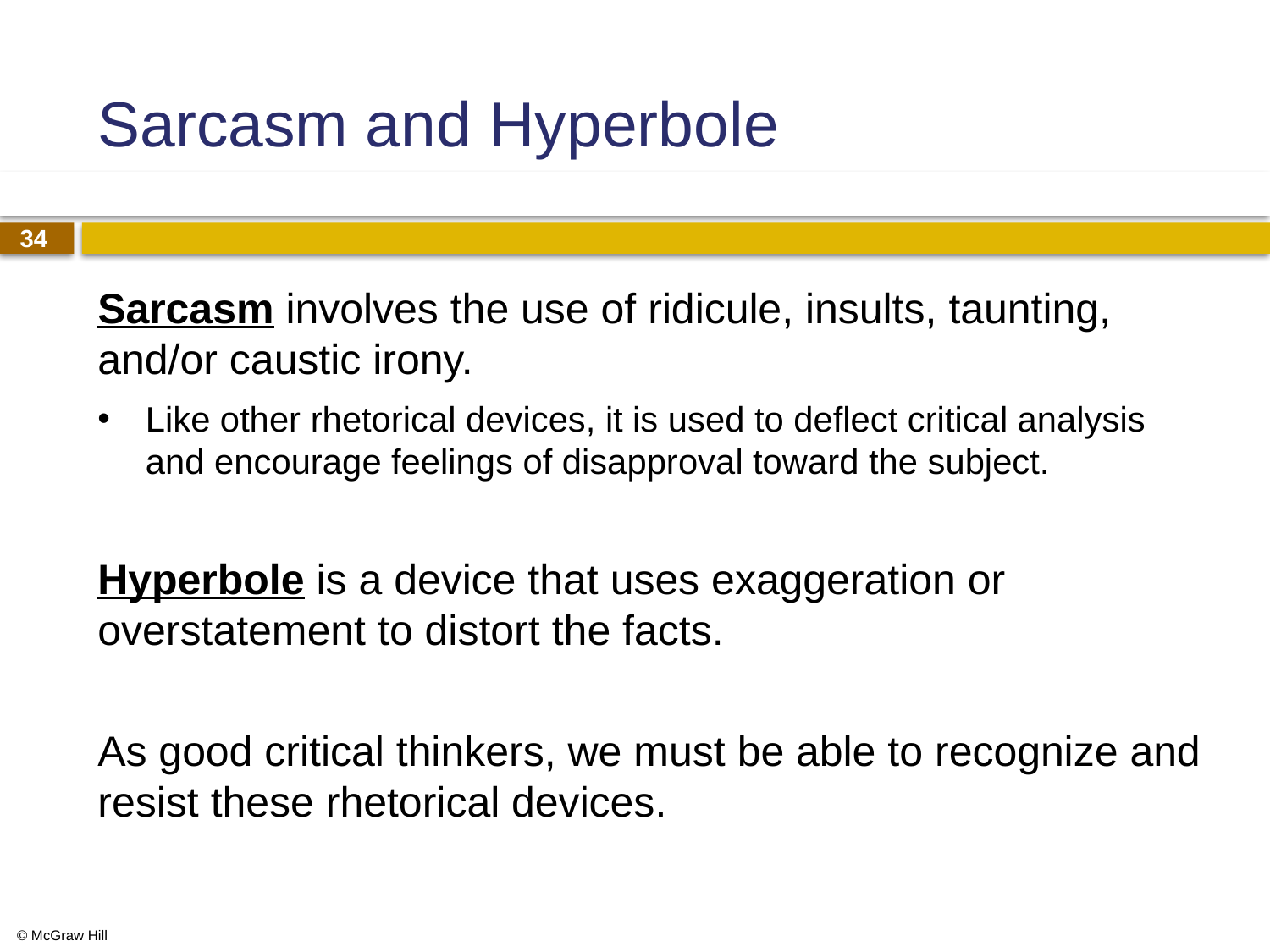

# Sarcasm and Hyperbole
Sarcasm involves the use of ridicule, insults, taunting, and/or caustic irony.
Like other rhetorical devices, it is used to deflect critical analysis and encourage feelings of disapproval toward the subject.

Hyperbole is a device that uses exaggeration or overstatement to distort the facts.

As good critical thinkers, we must be able to recognize and resist these rhetorical devices.